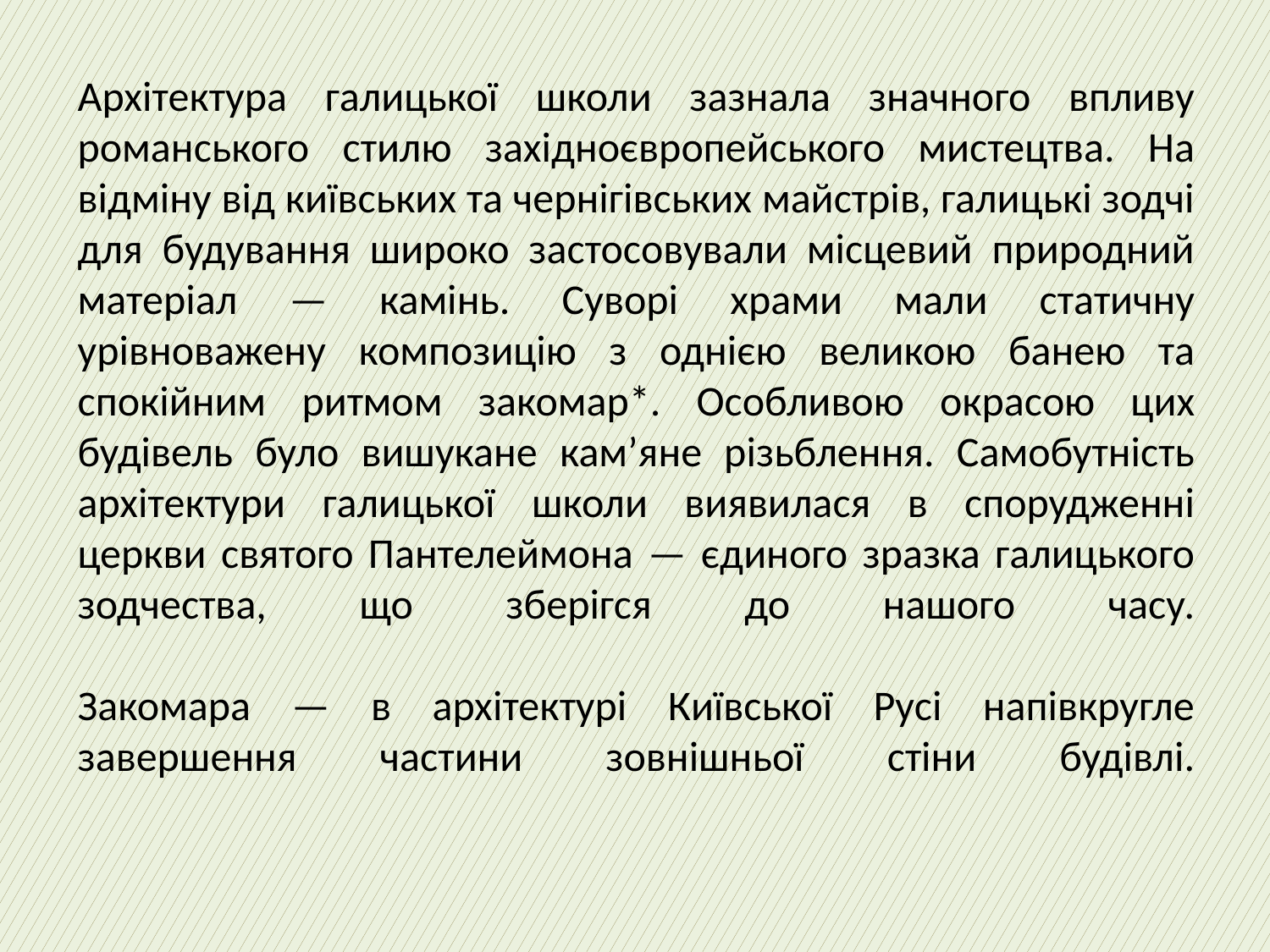

# Архітектура галицької школи зазнала значного впливу романського стилю західноєвропейського мистецтва. На відміну від київських та чернігівських майстрів, галицькі зодчі для будування широко застосовували місцевий природний матеріал — камінь. Суворі храми мали статичну урівноважену композицію з однією великою банею та спокійним ритмом закомар*. Особливою окрасою цих будівель було вишукане кам’яне різьблення. Самобутність архітектури галицької школи виявилася в спорудженні церкви святого Пантелеймона — єдиного зразка галицького зодчества, що зберігся до нашого часу. Закомара — в архітектурі Київської Русі напівкругле завершення частини зовнішньої стіни будівлі.